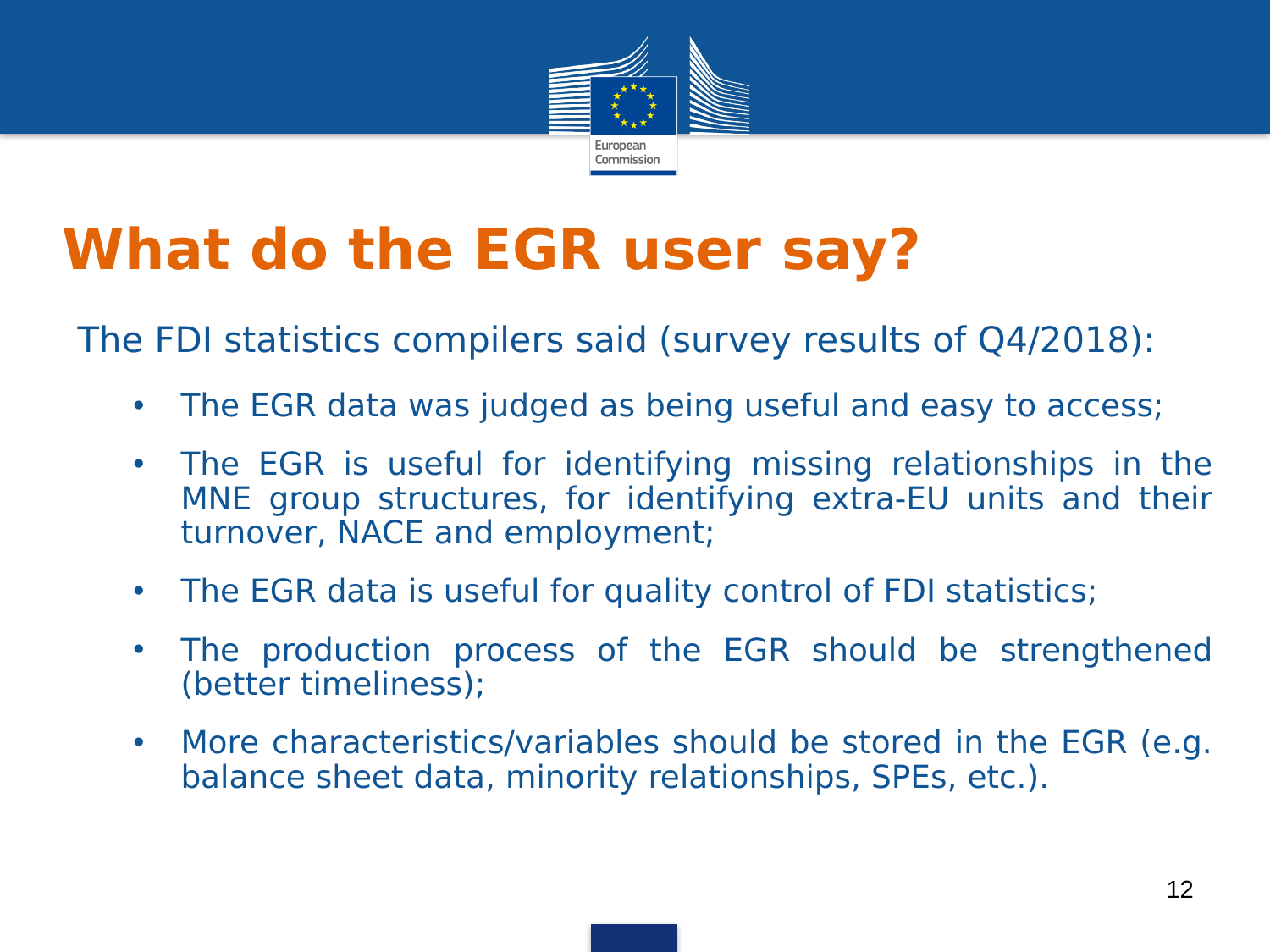

# What do the EGR user say?
The FDI statistics compilers said (survey results of Q4/2018):

The EGR data was judged as being useful and easy to access;

The EGR is useful for identifying missing relationships in the MNE group structures, for identifying extra-EU units and their turnover, NACE and employment;

The EGR data is useful for quality control of FDI statistics;

The production process of the EGR should be strengthened (better timeliness);

More characteristics/variables should be stored in the EGR (e.g. balance sheet data, minority relationships, SPEs, etc.).
12